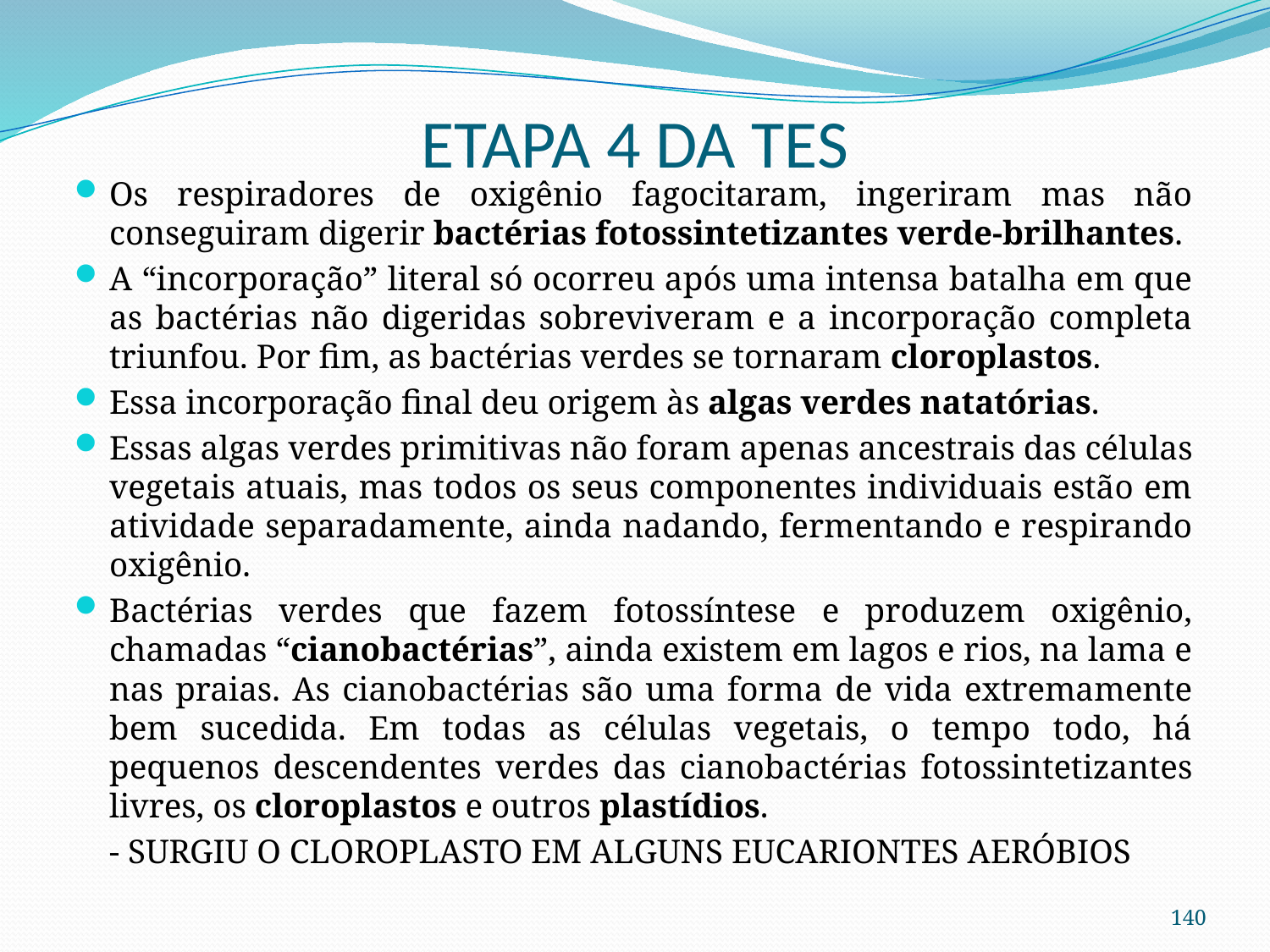

# ETAPA 4 DA TES
Os respiradores de oxigênio fagocitaram, ingeriram mas não conseguiram digerir bactérias fotossintetizantes verde-brilhantes.
A “incorporação” literal só ocorreu após uma intensa batalha em que as bactérias não digeridas sobreviveram e a incorporação completa triunfou. Por fim, as bactérias verdes se tornaram cloroplastos.
Essa incorporação final deu origem às algas verdes natatórias.
Essas algas verdes primitivas não foram apenas ancestrais das células vegetais atuais, mas todos os seus componentes individuais estão em atividade separadamente, ainda nadando, fermentando e respirando oxigênio.
Bactérias verdes que fazem fotossíntese e produzem oxigênio, chamadas “cianobactérias”, ainda existem em lagos e rios, na lama e nas praias. As cianobactérias são uma forma de vida extremamente bem sucedida. Em todas as células vegetais, o tempo todo, há pequenos descendentes verdes das cianobactérias fotossintetizantes livres, os cloroplastos e outros plastídios.
	- SURGIU O CLOROPLASTO EM ALGUNS EUCARIONTES AERÓBIOS
140